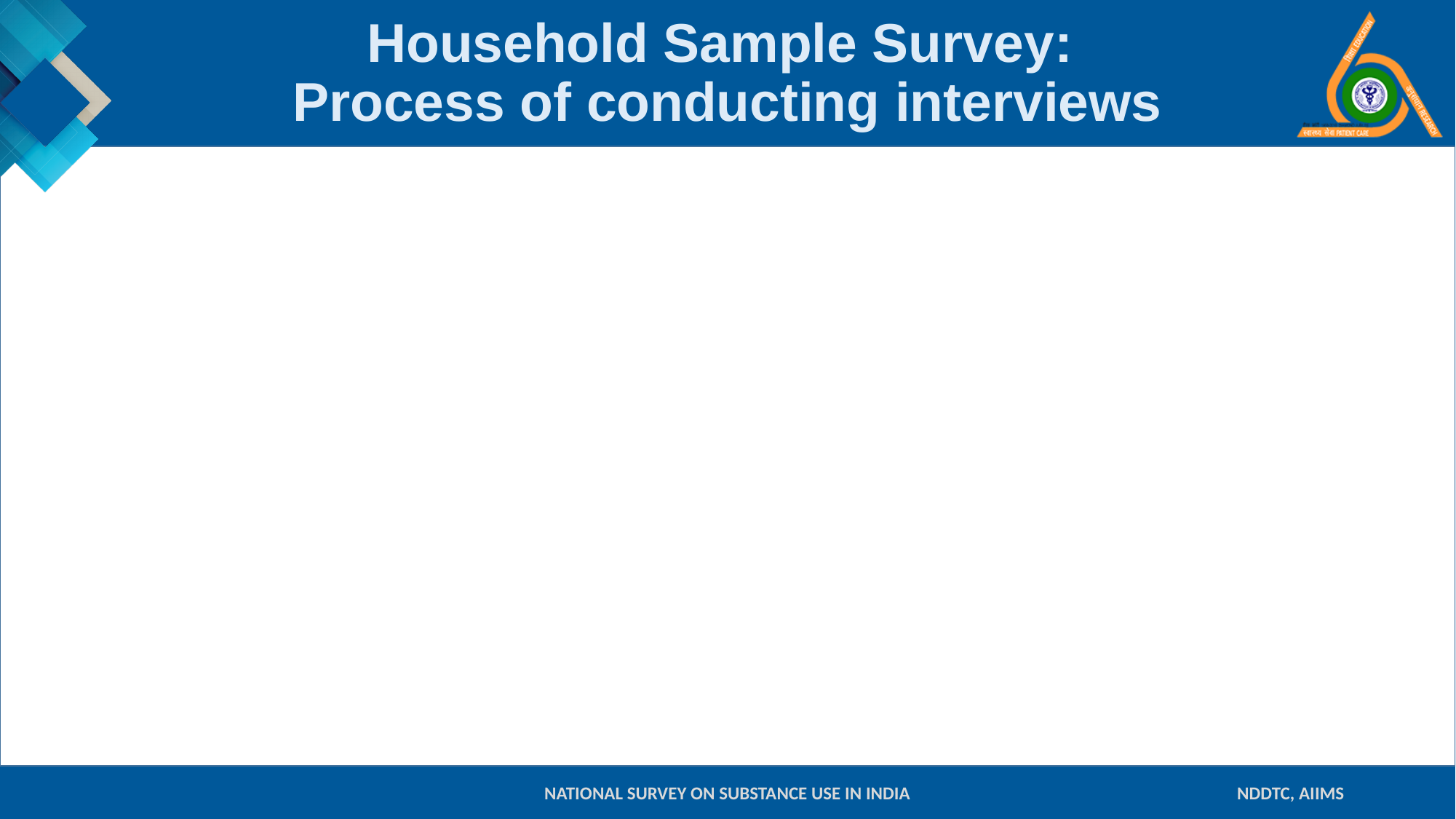

# Household Sample Survey: Process of conducting interviews

NATIONAL SURVEY ON SUBSTANCE USE IN INDIA
NDDTC, AIIMS